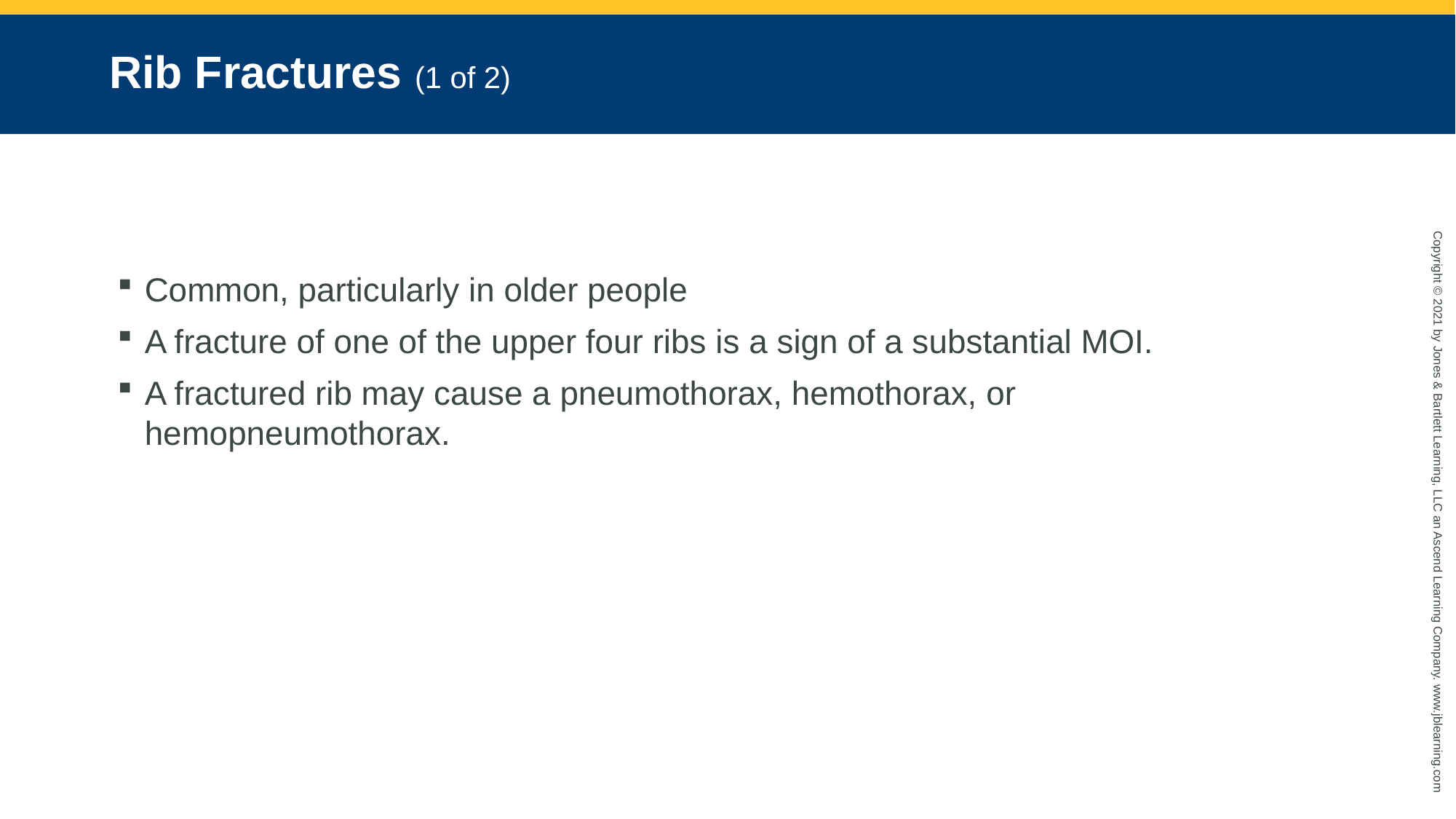

# Rib Fractures (1 of 2)
Common, particularly in older people
A fracture of one of the upper four ribs is a sign of a substantial MOI.
A fractured rib may cause a pneumothorax, hemothorax, or hemopneumothorax.